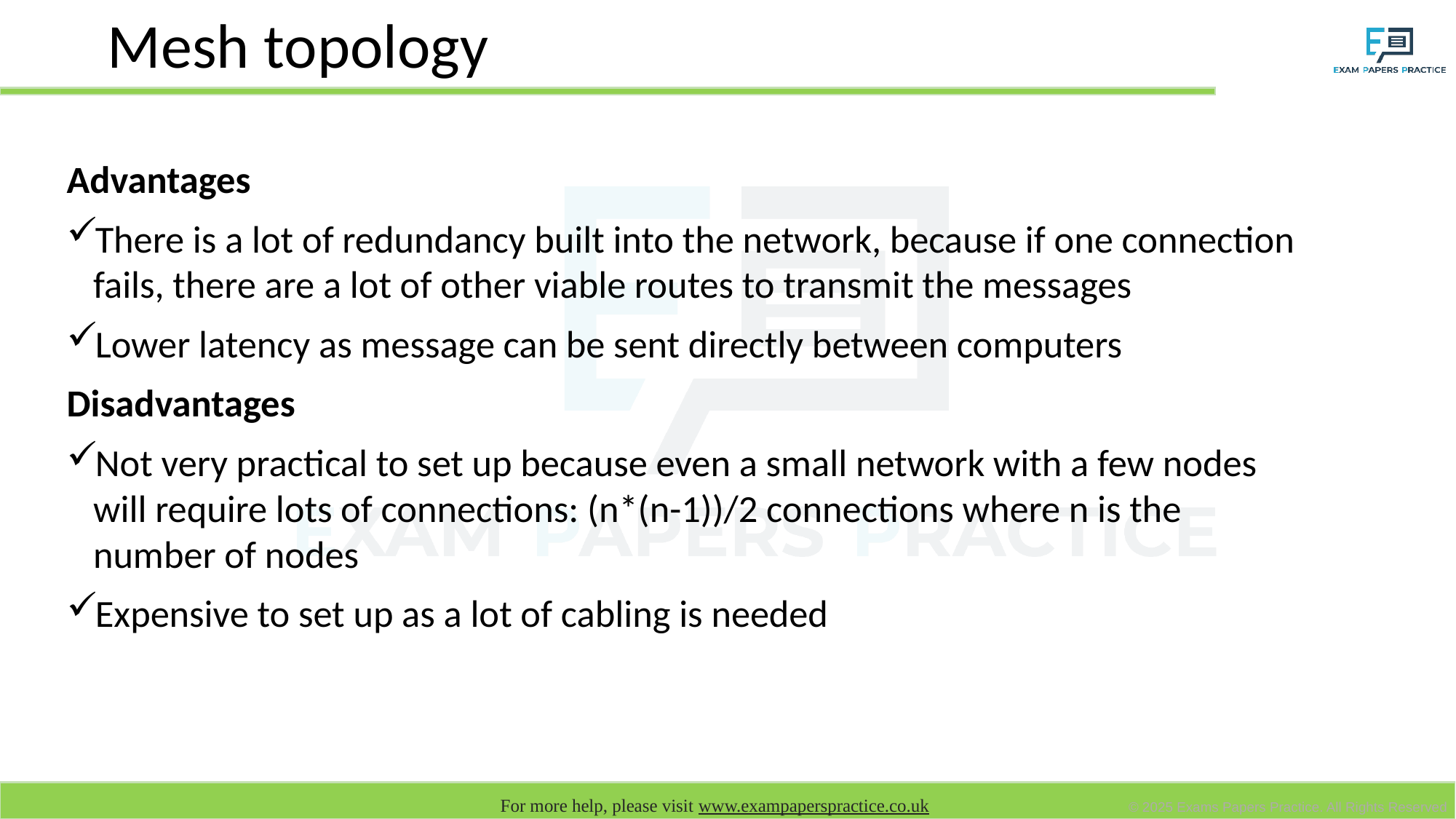

# Mesh topology
Advantages
There is a lot of redundancy built into the network, because if one connection fails, there are a lot of other viable routes to transmit the messages
Lower latency as message can be sent directly between computers
Disadvantages
Not very practical to set up because even a small network with a few nodes will require lots of connections: (n*(n-1))/2 connections where n is the number of nodes
Expensive to set up as a lot of cabling is needed